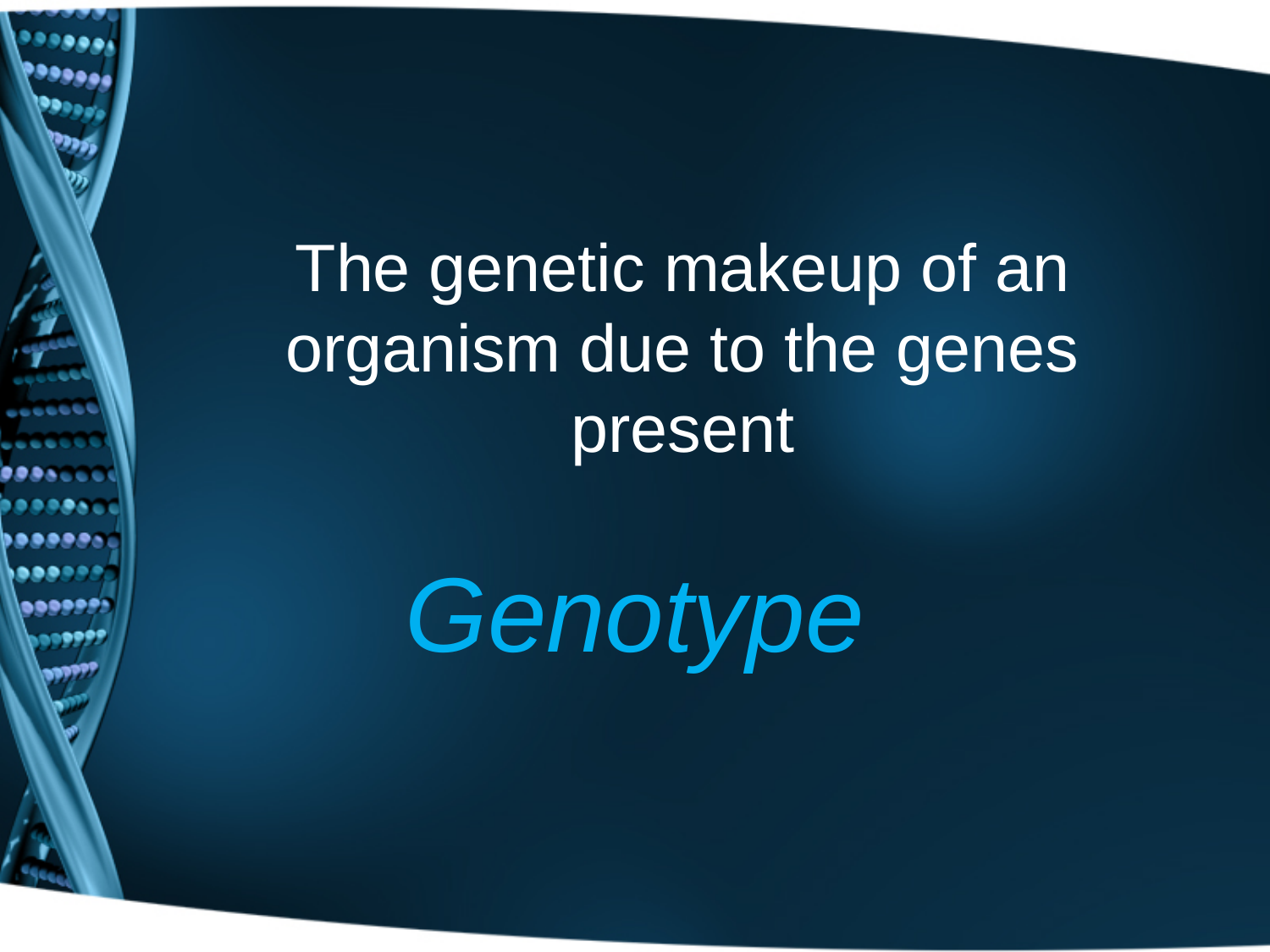

# The genetic makeup of an organism due to the genes present
Genotype